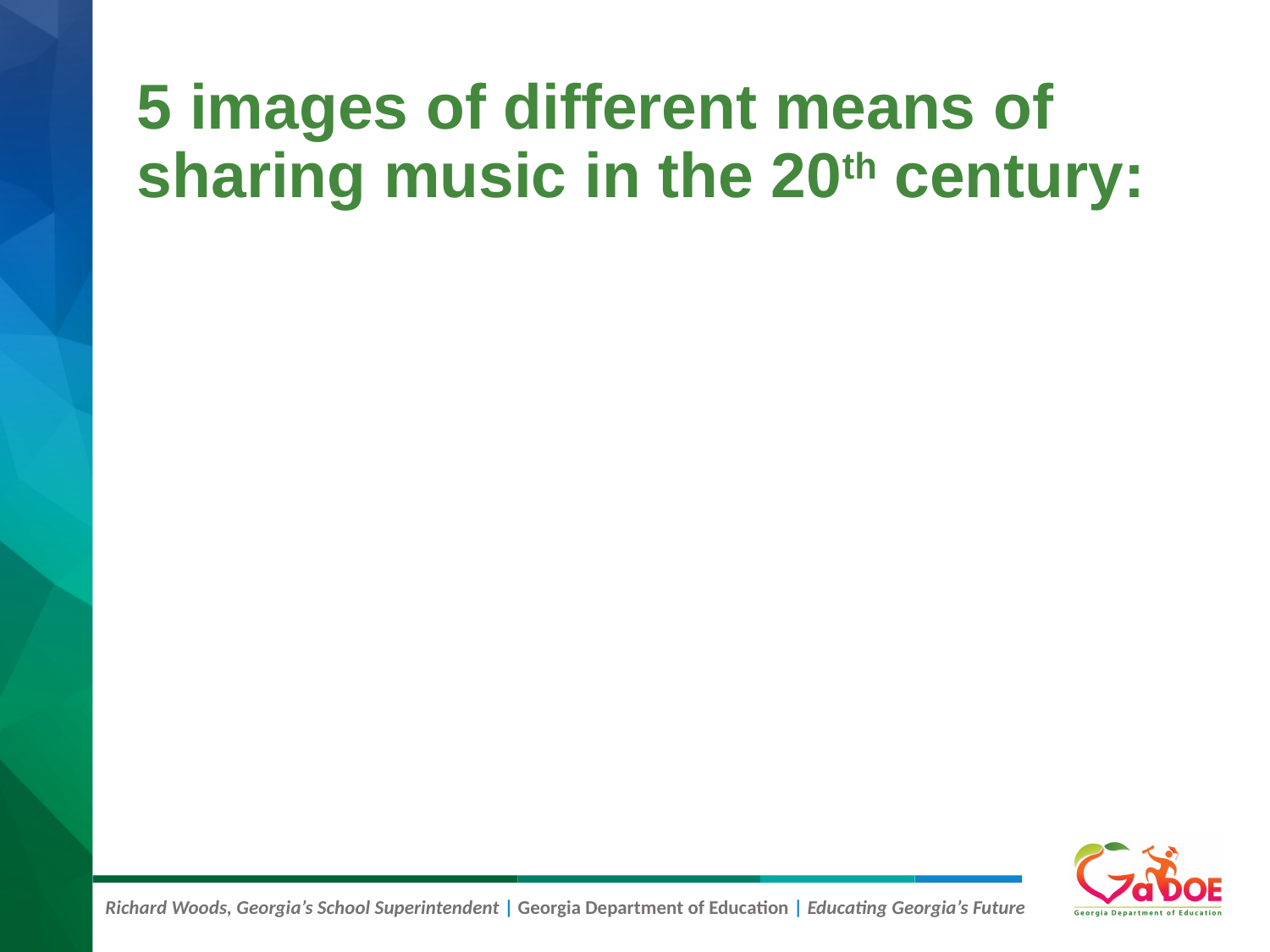

# 5 images of different means of sharing music in the 20th century: